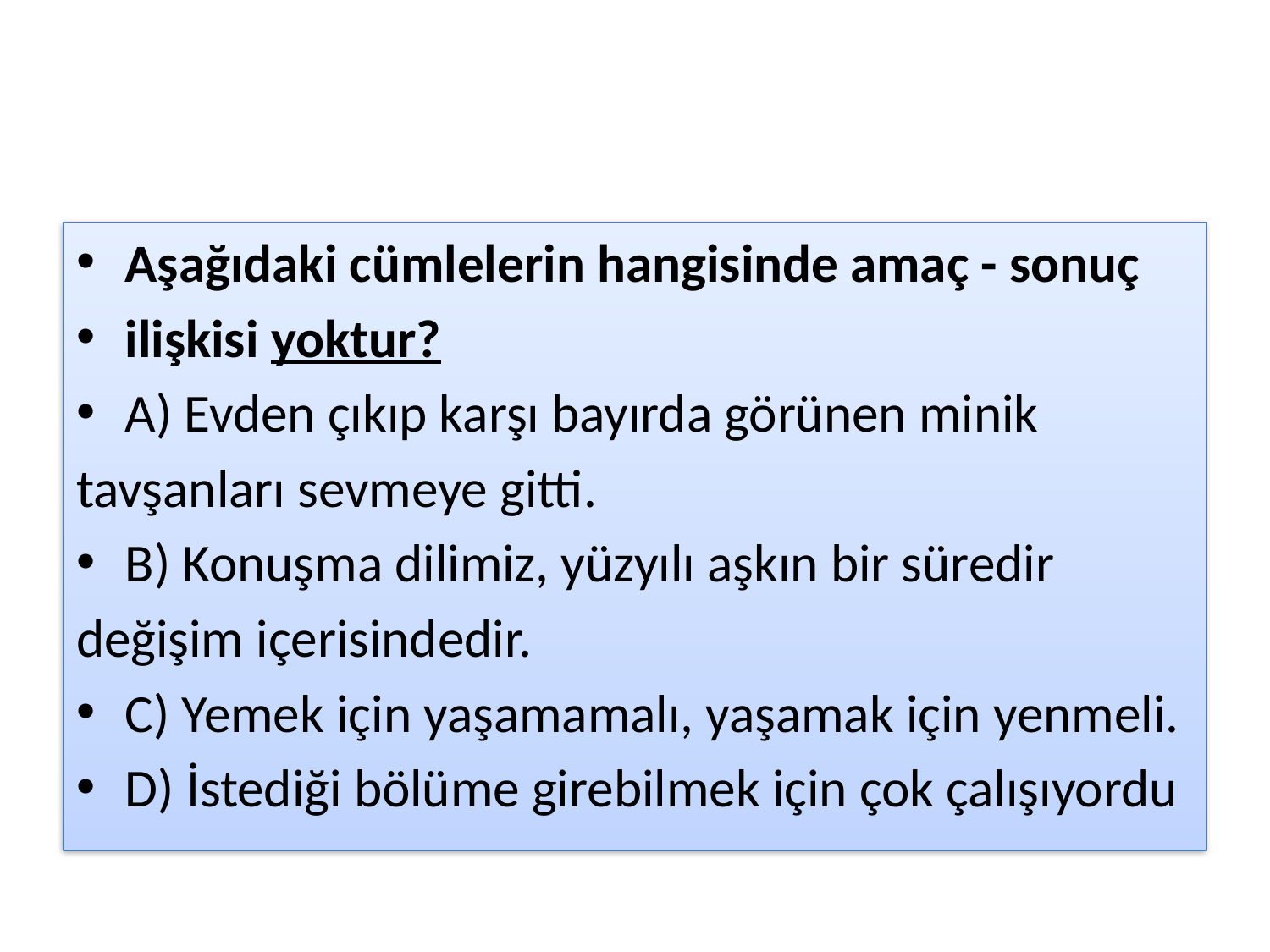

#
Aşağıdaki cümlelerin hangisinde amaç - sonuç
ilişkisi yoktur?
A) Evden çıkıp karşı bayırda görünen minik
tavşanları sevmeye gitti.
B) Konuşma dilimiz, yüzyılı aşkın bir süredir
değişim içerisindedir.
C) Yemek için yaşamamalı, yaşamak için yenmeli.
D) İstediği bölüme girebilmek için çok çalışıyordu